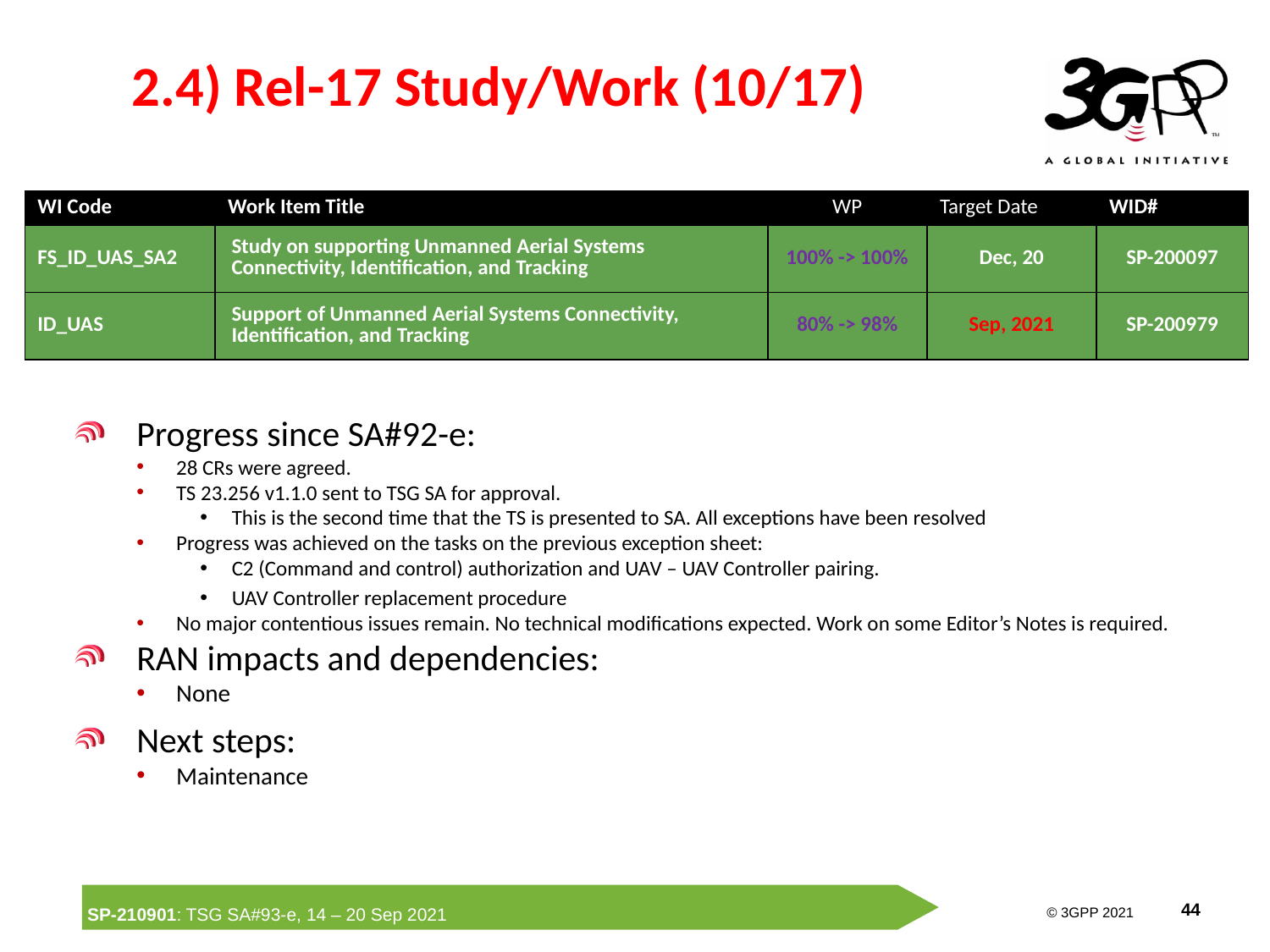

# 2.4) Rel-17 Study/Work (10/17)
| WI Code | Work Item Title | WP | Target Date | WID# |
| --- | --- | --- | --- | --- |
| FS\_ID\_UAS\_SA2 | Study on supporting Unmanned Aerial Systems Connectivity, Identification, and Tracking | 100% -> 100% | Dec, 20 | SP-200097 |
| ID\_UAS | Support of Unmanned Aerial Systems Connectivity, Identification, and Tracking | 80% -> 98% | Sep, 2021 | SP-200979 |
Progress since SA#92-e:
28 CRs were agreed.
TS 23.256 v1.1.0 sent to TSG SA for approval.
This is the second time that the TS is presented to SA. All exceptions have been resolved
Progress was achieved on the tasks on the previous exception sheet:
C2 (Command and control) authorization and UAV – UAV Controller pairing.
UAV Controller replacement procedure
No major contentious issues remain. No technical modifications expected. Work on some Editor’s Notes is required.
RAN impacts and dependencies:
None
Next steps:
Maintenance